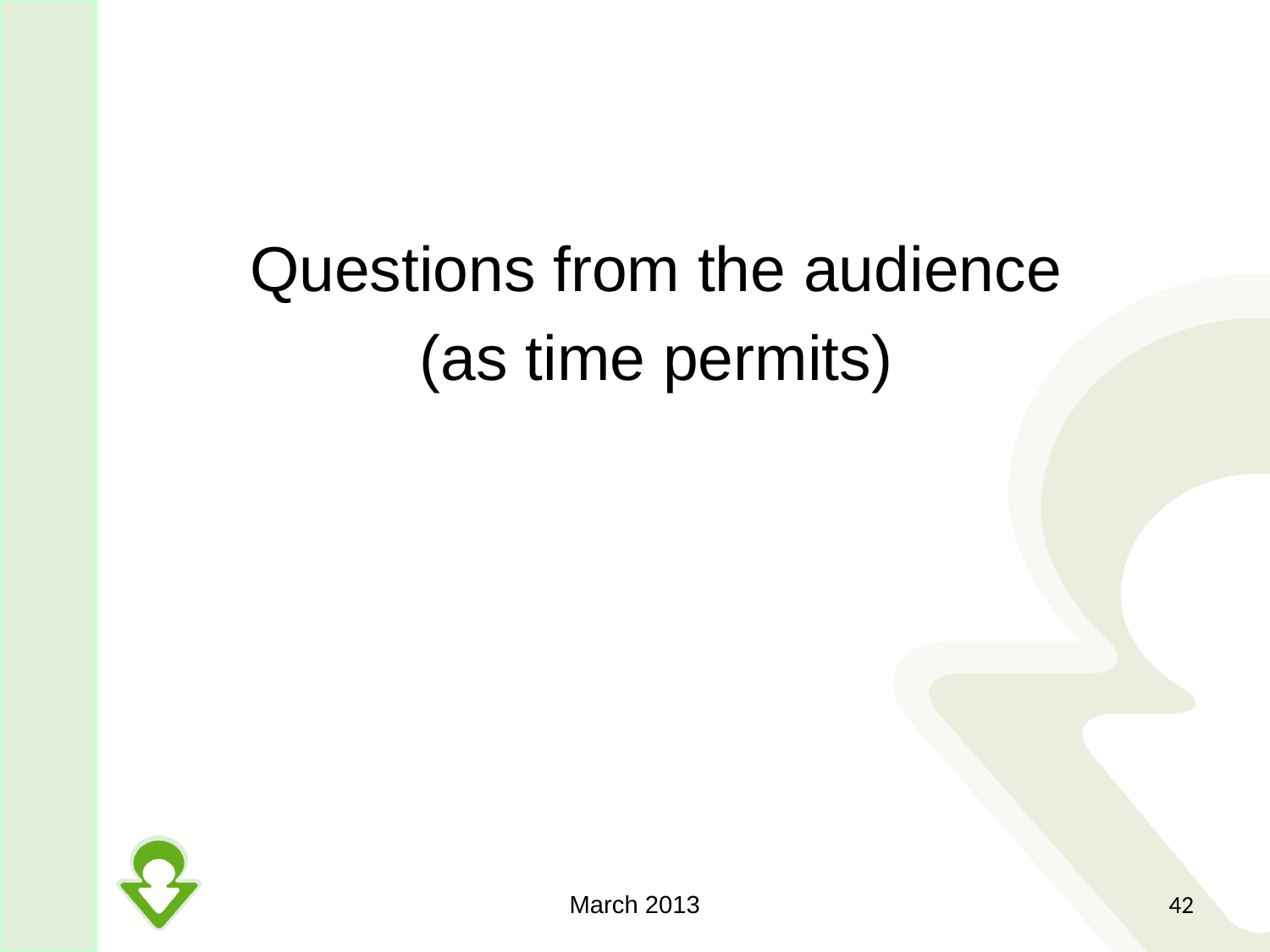

#
Questions from the audience
(as time permits)
March 2013
42